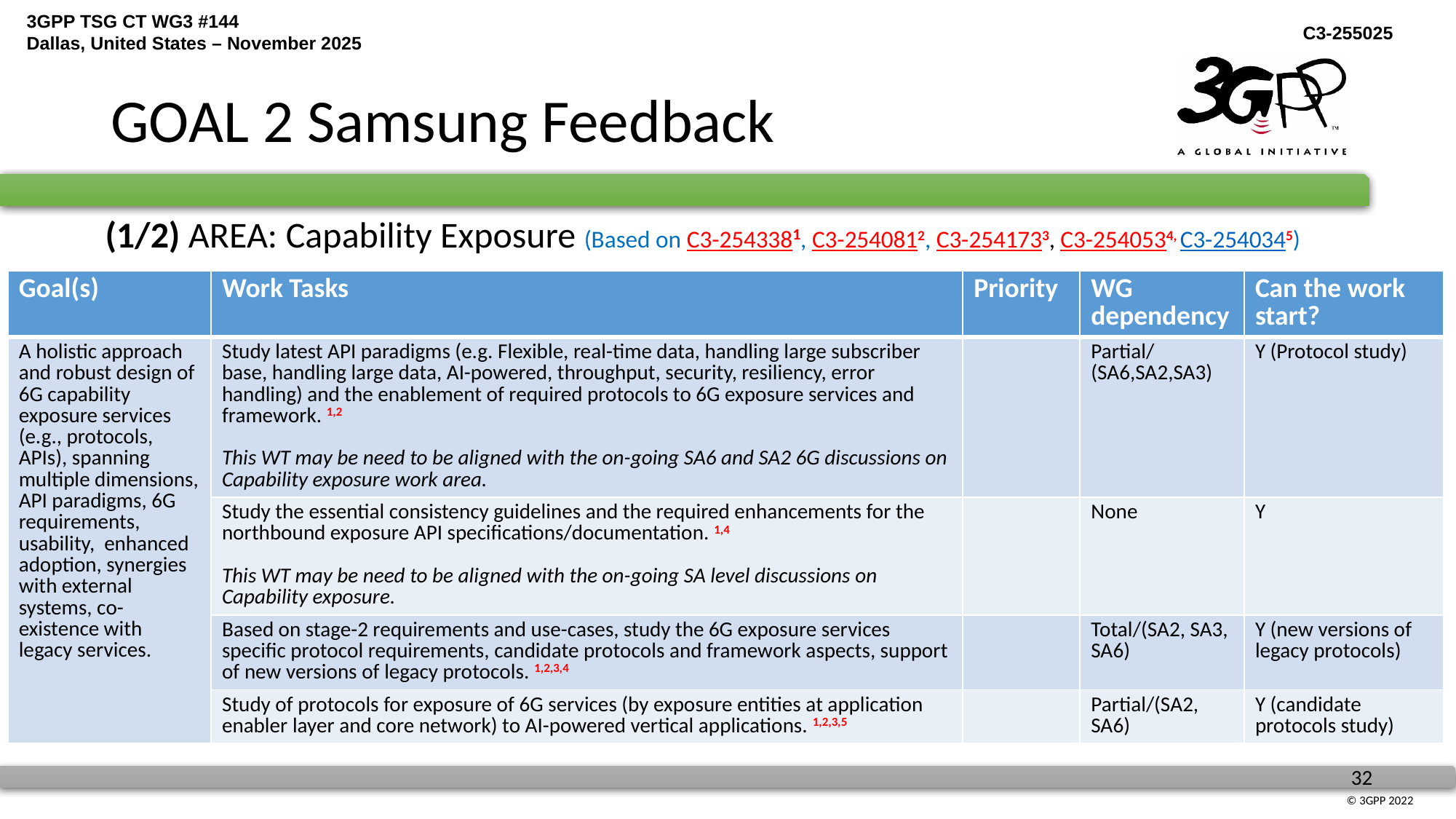

# GOAL 2 Samsung Feedback
(1/2) AREA: Capability Exposure (Based on C3-2543381, C3-2540812, C3-2541733, C3-2540534, C3-2540345)
| Goal(s) | Work Tasks | Priority | WG dependency | Can the work start? |
| --- | --- | --- | --- | --- |
| A holistic approach and robust design of 6G capability exposure services (e.g., protocols, APIs), spanning multiple dimensions, API paradigms, 6G requirements, usability, enhanced adoption, synergies with external systems, co-existence with legacy services. | Study latest API paradigms (e.g. Flexible, real-time data, handling large subscriber base, handling large data, AI-powered, throughput, security, resiliency, error handling) and the enablement of required protocols to 6G exposure services and framework. 1,2 This WT may be need to be aligned with the on-going SA6 and SA2 6G discussions on Capability exposure work area. |  | Partial/(SA6,SA2,SA3) | Y (Protocol study) |
|  | Study the essential consistency guidelines and the required enhancements for the northbound exposure API specifications/documentation. 1,4 This WT may be need to be aligned with the on-going SA level discussions on Capability exposure. |  | None | Y |
|  | Based on stage-2 requirements and use-cases, study the 6G exposure services specific protocol requirements, candidate protocols and framework aspects, support of new versions of legacy protocols. 1,2,3,4 |  | Total/(SA2, SA3, SA6) | Y (new versions of legacy protocols) |
|  | Study of protocols for exposure of 6G services (by exposure entities at application enabler layer and core network) to AI-powered vertical applications. 1,2,3,5 |  | Partial/(SA2, SA6) | Y (candidate protocols study) |